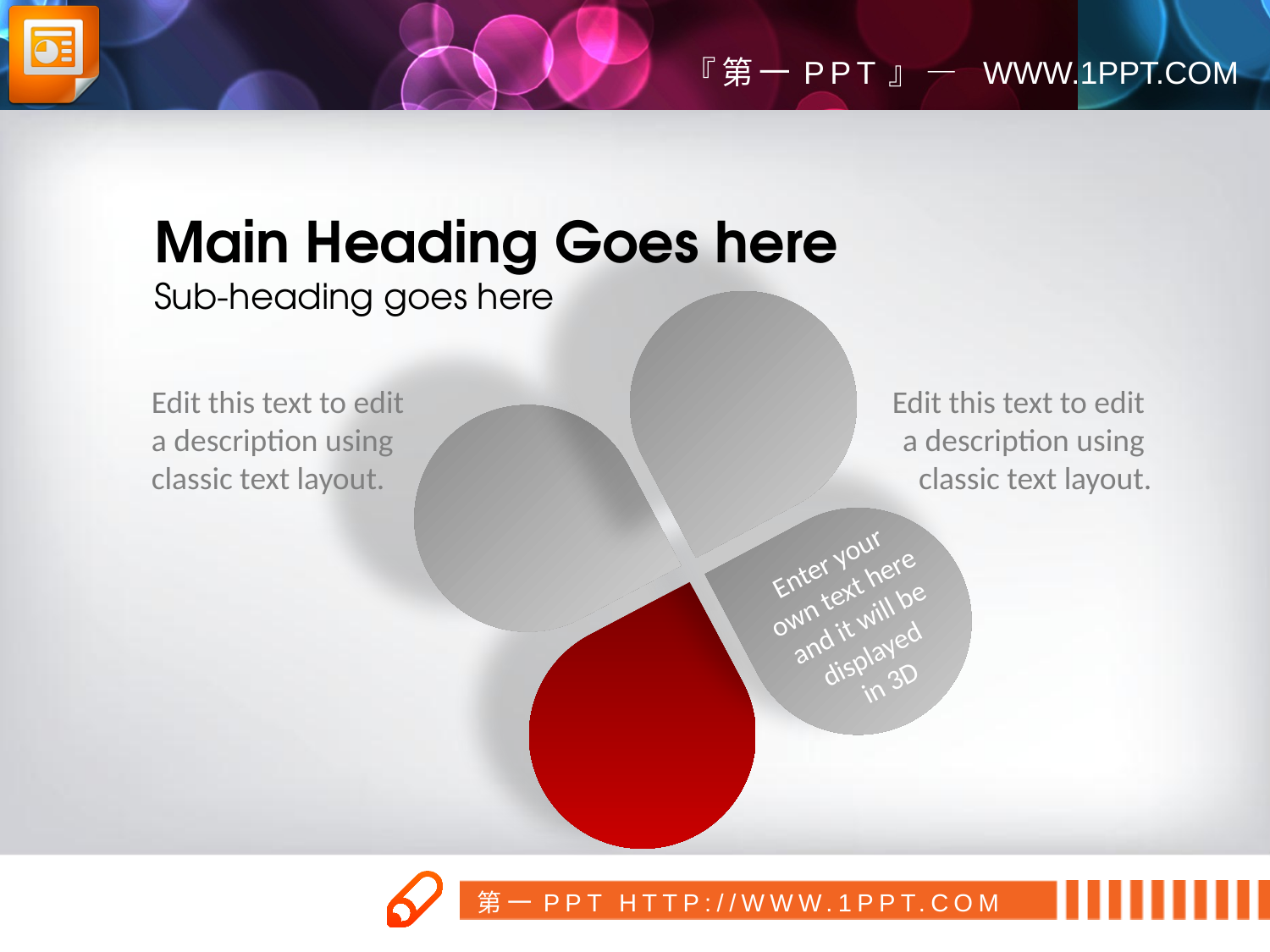

Main Heading Goes here
Sub-heading goes here

Enter your own text here and it will be displayed
in 3D
Edit this text to edit
a description using
classic text layout.
Edit this text to edit
a description using
classic text layout.